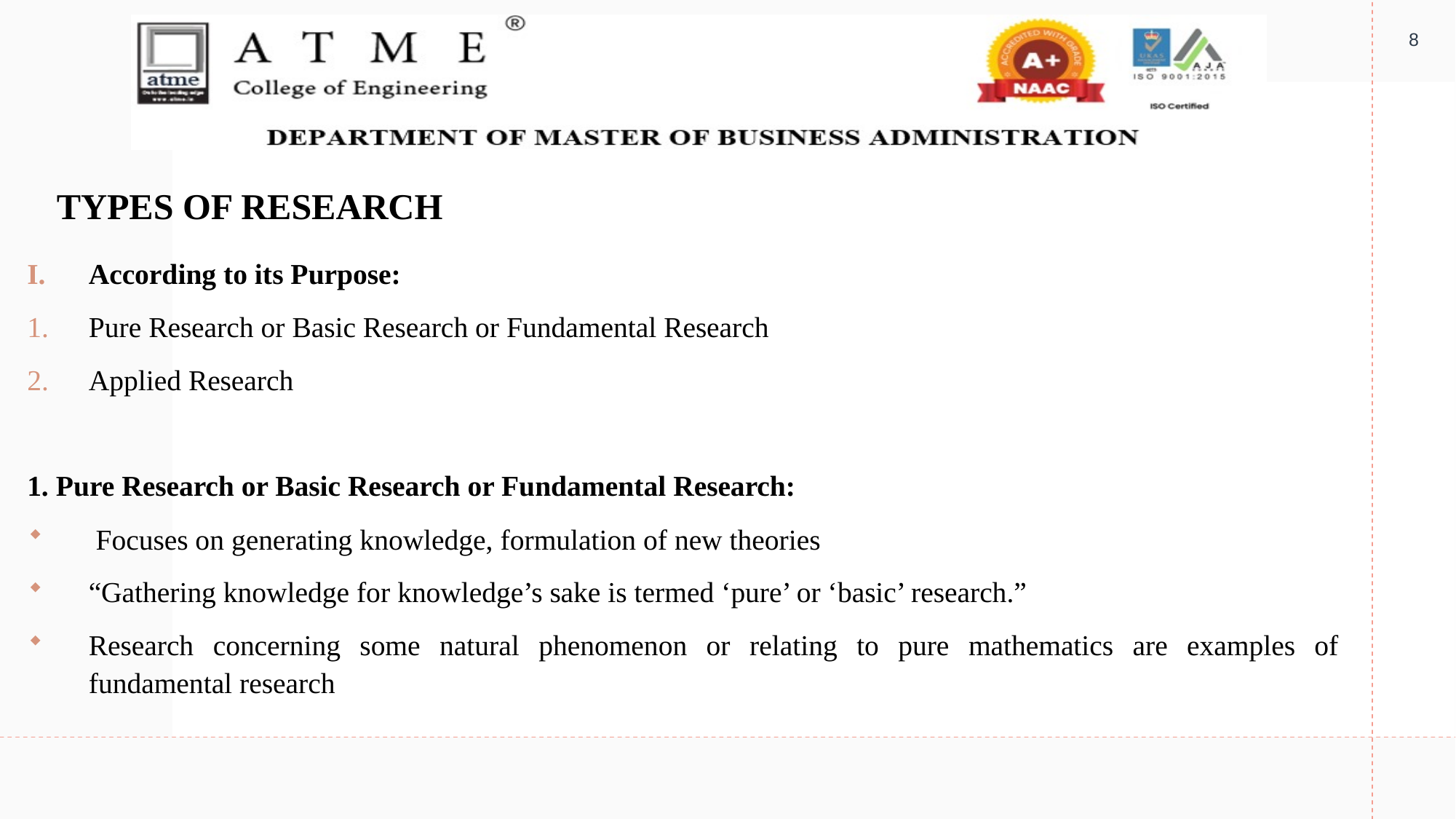

8
# TYPES OF RESEARCH
According to its Purpose:
Pure Research or Basic Research or Fundamental Research
Applied Research

1. Pure Research or Basic Research or Fundamental Research:
 Focuses on generating knowledge, formulation of new theories
“Gathering knowledge for knowledge’s sake is termed ‘pure’ or ‘basic’ research.”
Research concerning some natural phenomenon or relating to pure mathematics are examples of fundamental research